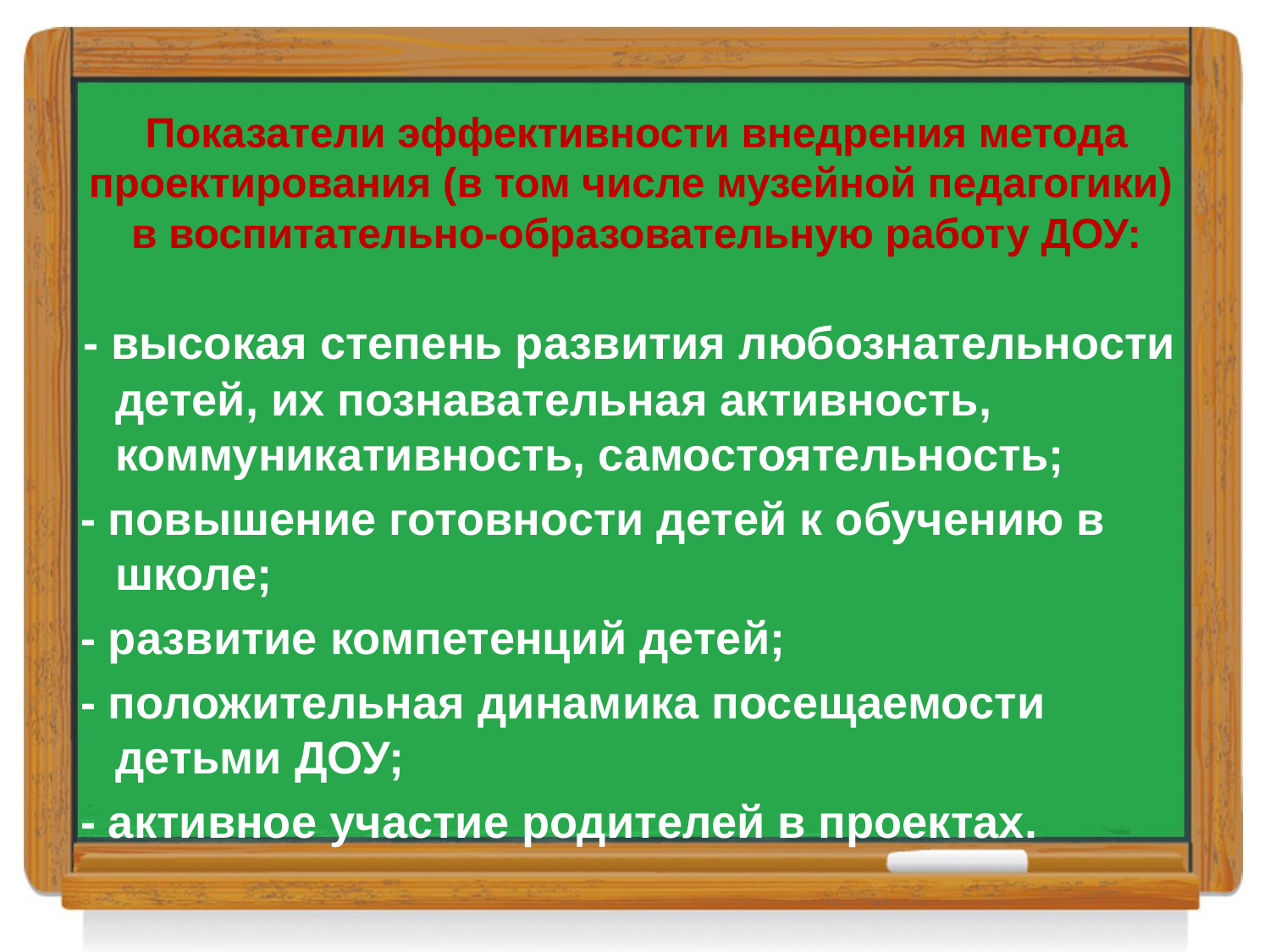

# Показатели эффективности внедрения метода проектирования (в том числе музейной педагогики) в воспитательно-образовательную работу ДОУ:
 - высокая степень развития любознательности детей, их познавательная активность, коммуникативность, самостоятельность;
 - повышение готовности детей к обучению в школе;
 - развитие компетенций детей;
 - положительная динамика посещаемости детьми ДОУ;
 - активное участие родителей в проектах.